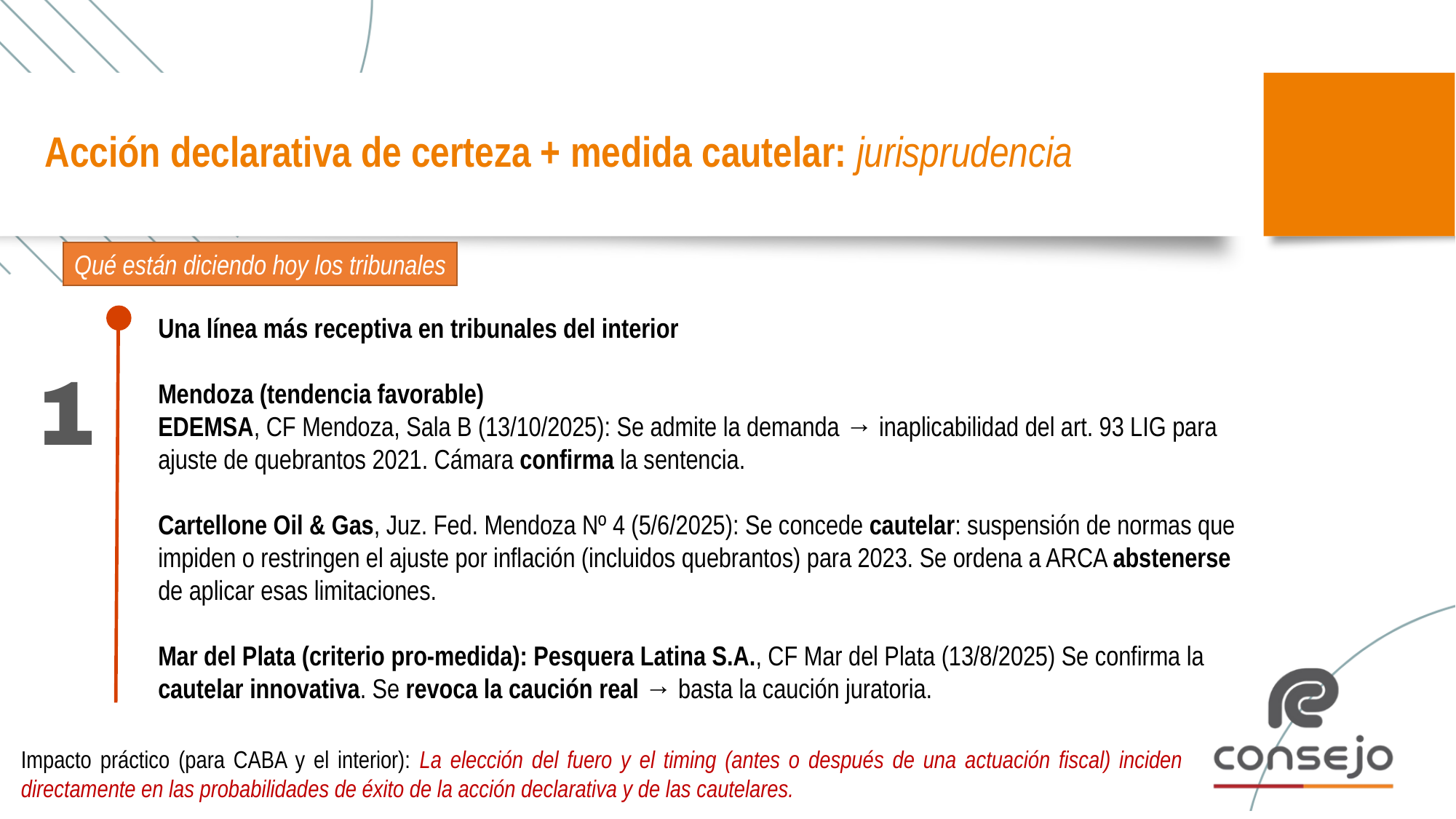

# Acción declarativa de certeza + medida cautelar: jurisprudencia
Qué están diciendo hoy los tribunales

Una línea más receptiva en tribunales del interior

Mendoza (tendencia favorable)
EDEMSA, CF Mendoza, Sala B (13/10/2025): Se admite la demanda → inaplicabilidad del art. 93 LIG para ajuste de quebrantos 2021. Cámara confirma la sentencia.

Cartellone Oil & Gas, Juz. Fed. Mendoza Nº 4 (5/6/2025): Se concede cautelar: suspensión de normas que impiden o restringen el ajuste por inflación (incluidos quebrantos) para 2023. Se ordena a ARCA abstenerse de aplicar esas limitaciones.

Mar del Plata (criterio pro-medida): Pesquera Latina S.A., CF Mar del Plata (13/8/2025) Se confirma la cautelar innovativa. Se revoca la caución real → basta la caución juratoria.
1
Impacto práctico (para CABA y el interior): La elección del fuero y el timing (antes o después de una actuación fiscal) inciden directamente en las probabilidades de éxito de la acción declarativa y de las cautelares.